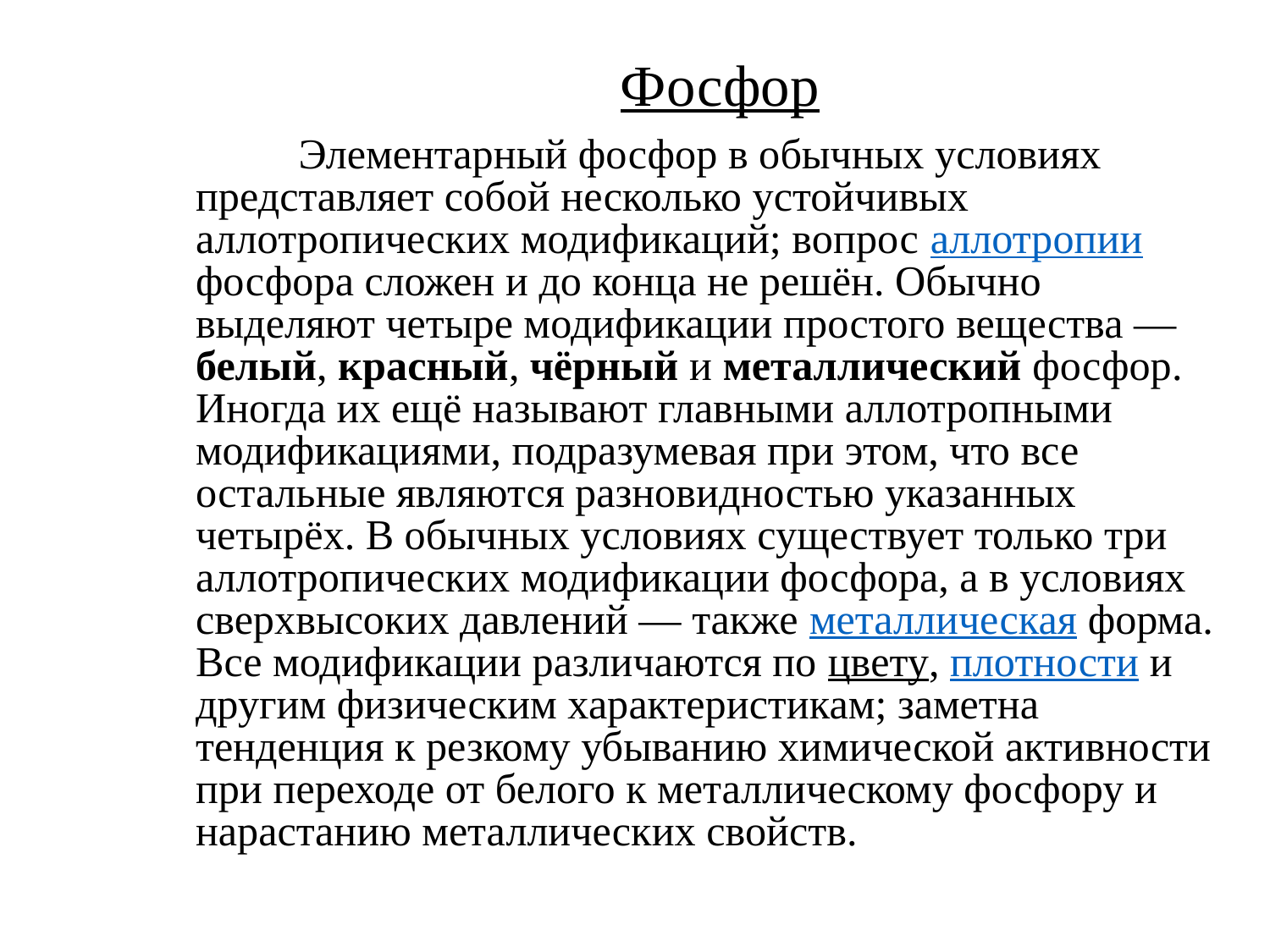

# Фосфор
            Элементарный фосфор в обычных условиях представляет собой несколько устойчивых аллотропических модификаций; вопрос аллотропии фосфора сложен и до конца не решён. Обычно выделяют четыре модификации простого вещества — белый, красный, чёрный и металлический фосфор. Иногда их ещё называют главными аллотропными модификациями, подразумевая при этом, что все остальные являются разновидностью указанных четырёх. В обычных условиях существует только три аллотропических модификации фосфора, а в условиях сверхвысоких давлений — также металлическая форма. Все модификации различаются по цвету, плотности и другим физическим характеристикам; заметна тенденция к резкому убыванию химической активности при переходе от белого к металлическому фосфору и нарастанию металлических свойств.